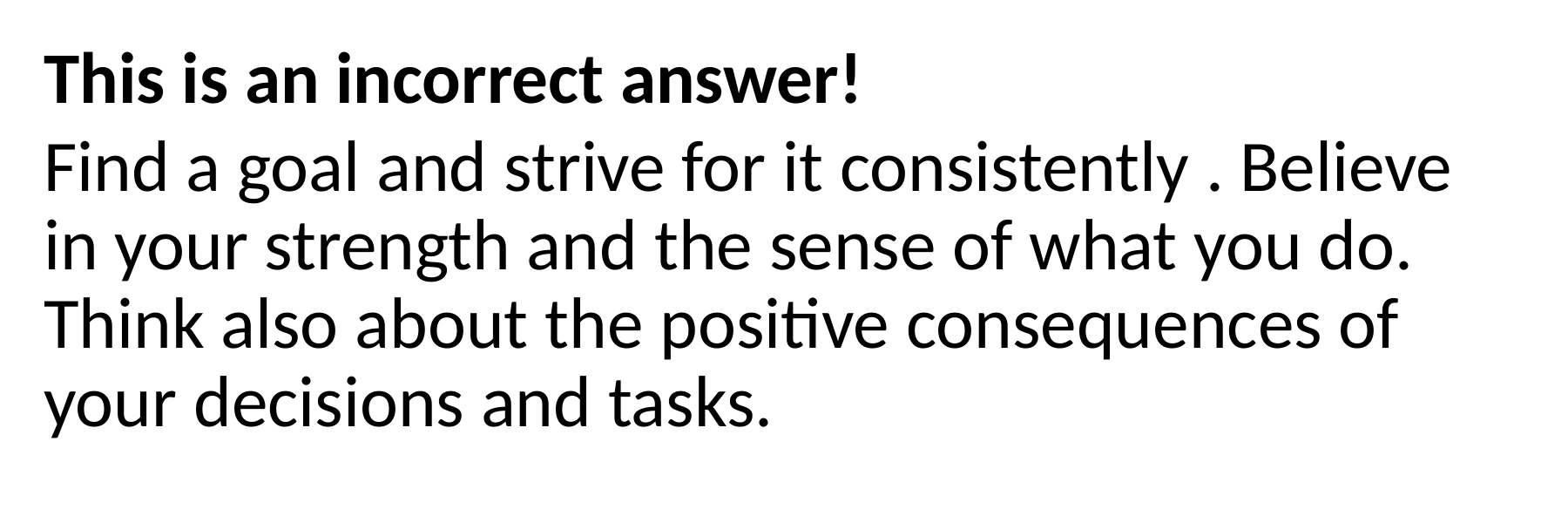

This is an incorrect answer!
Find a goal and strive for it consistently . Believe in your strength and the sense of what you do. Think also about the positive consequences of your decisions and tasks.